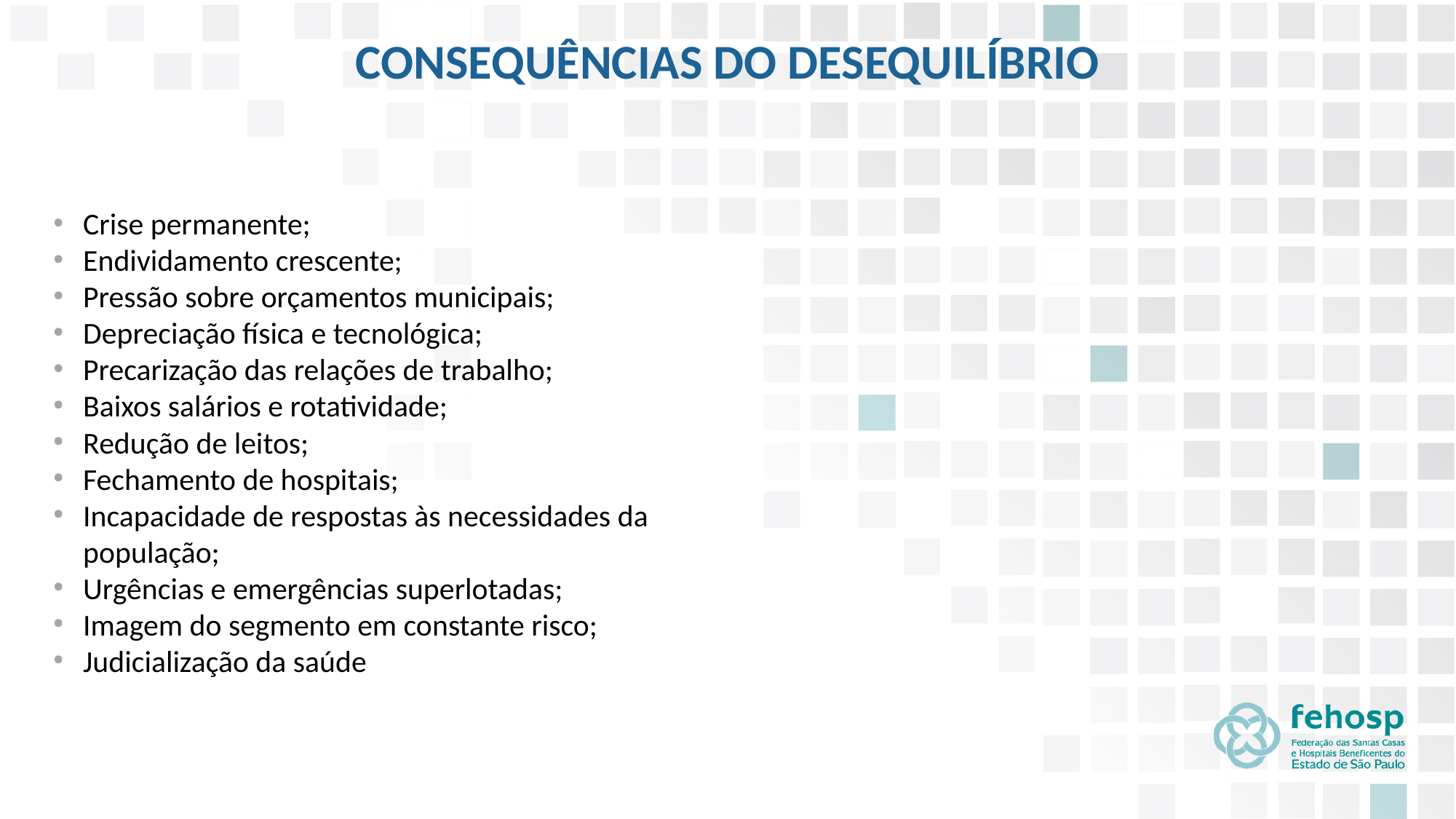

CONSEQUÊNCIAS DO DESEQUILÍBRIO
Crise permanente;
Endividamento crescente;
Pressão sobre orçamentos municipais;
Depreciação física e tecnológica;
Precarização das relações de trabalho;
Baixos salários e rotatividade;
Redução de leitos;
Fechamento de hospitais;
Incapacidade de respostas às necessidades da população;
Urgências e emergências superlotadas;
Imagem do segmento em constante risco;
Judicialização da saúde